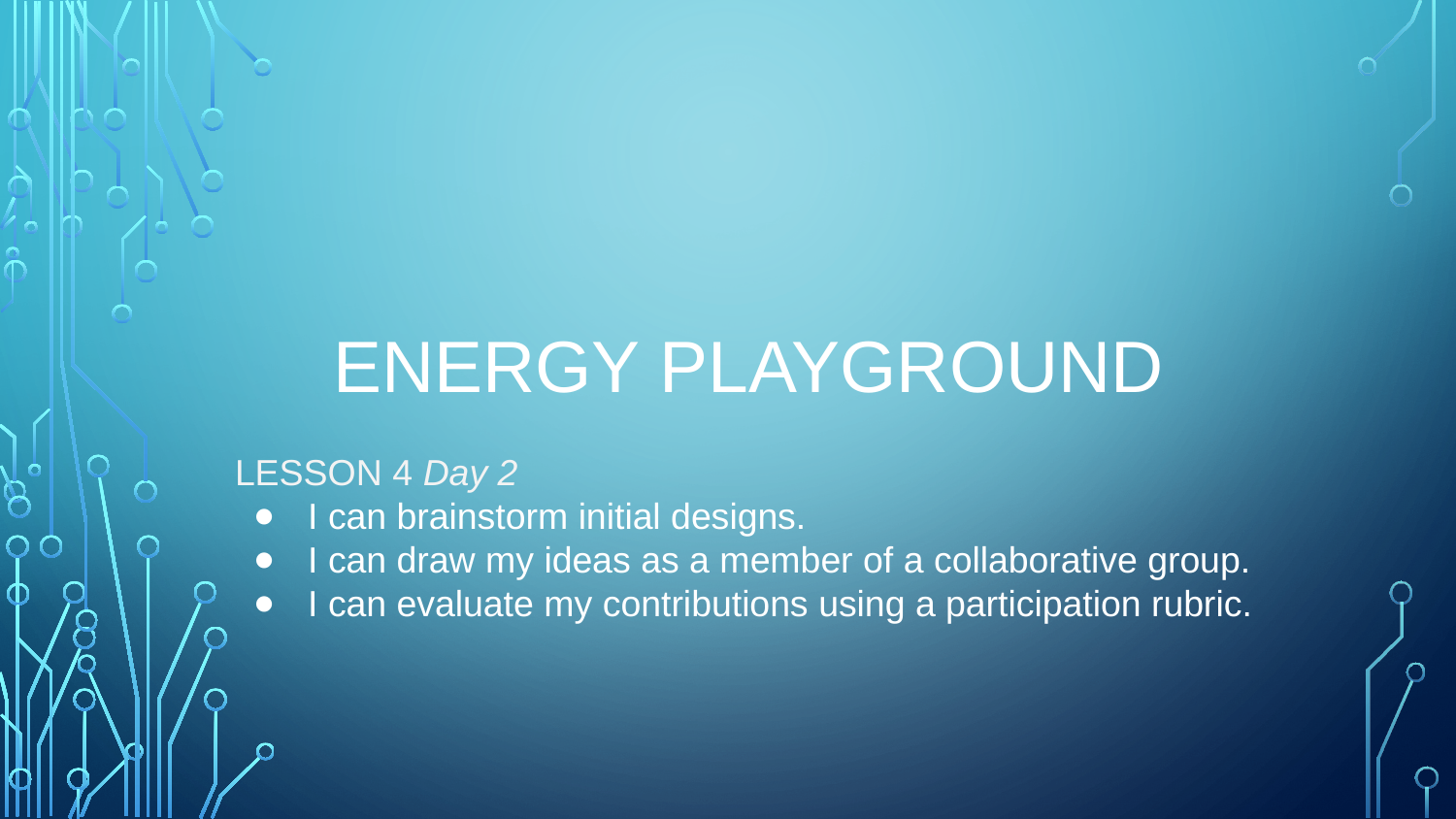

# ENERGY PLAYGROUND
LESSON 4 Day 2
I can brainstorm initial designs.
I can draw my ideas as a member of a collaborative group.
I can evaluate my contributions using a participation rubric.